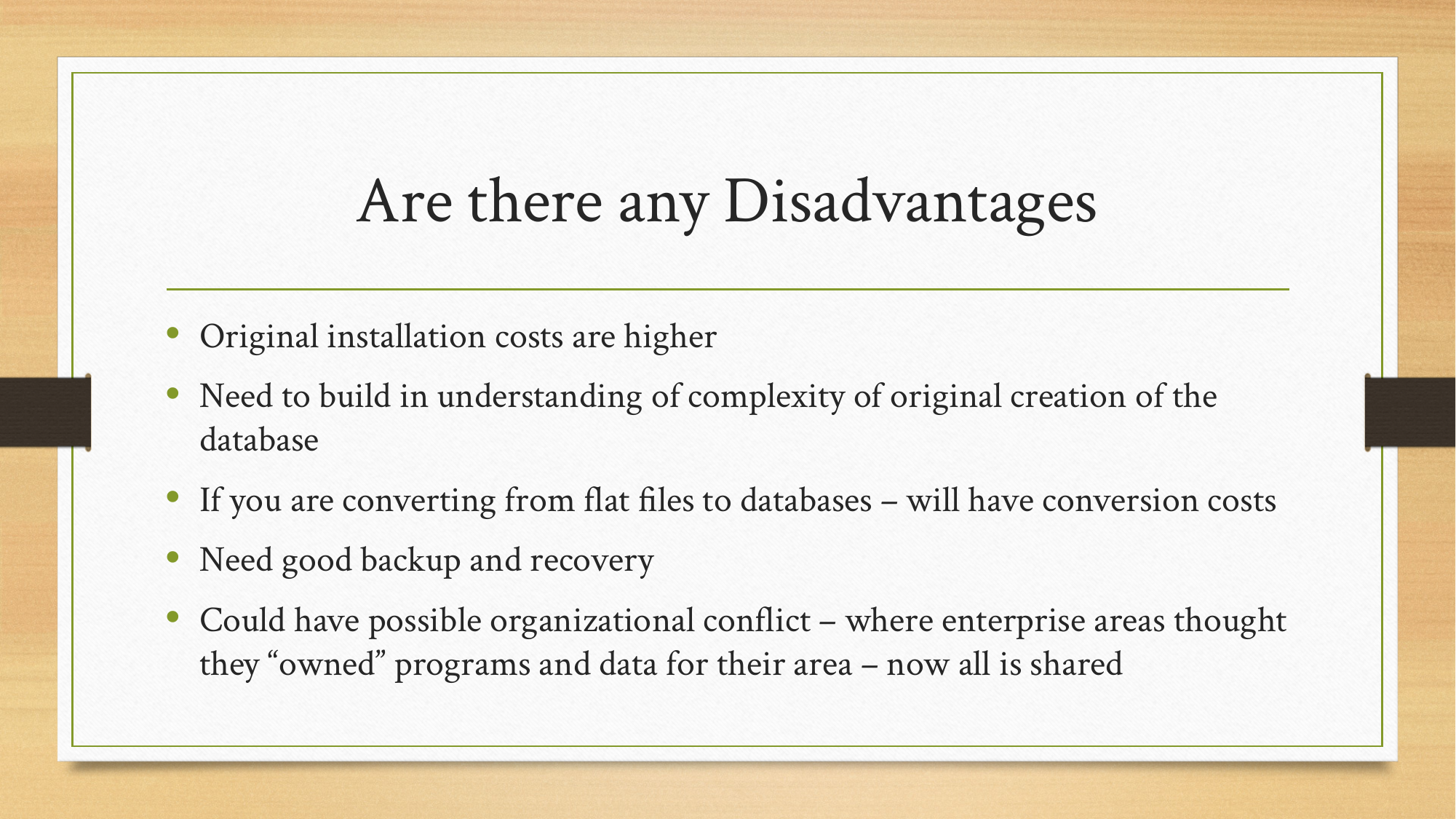

# Are there any Disadvantages
Original installation costs are higher
Need to build in understanding of complexity of original creation of the database
If you are converting from flat files to databases – will have conversion costs
Need good backup and recovery
Could have possible organizational conflict – where enterprise areas thought they “owned” programs and data for their area – now all is shared